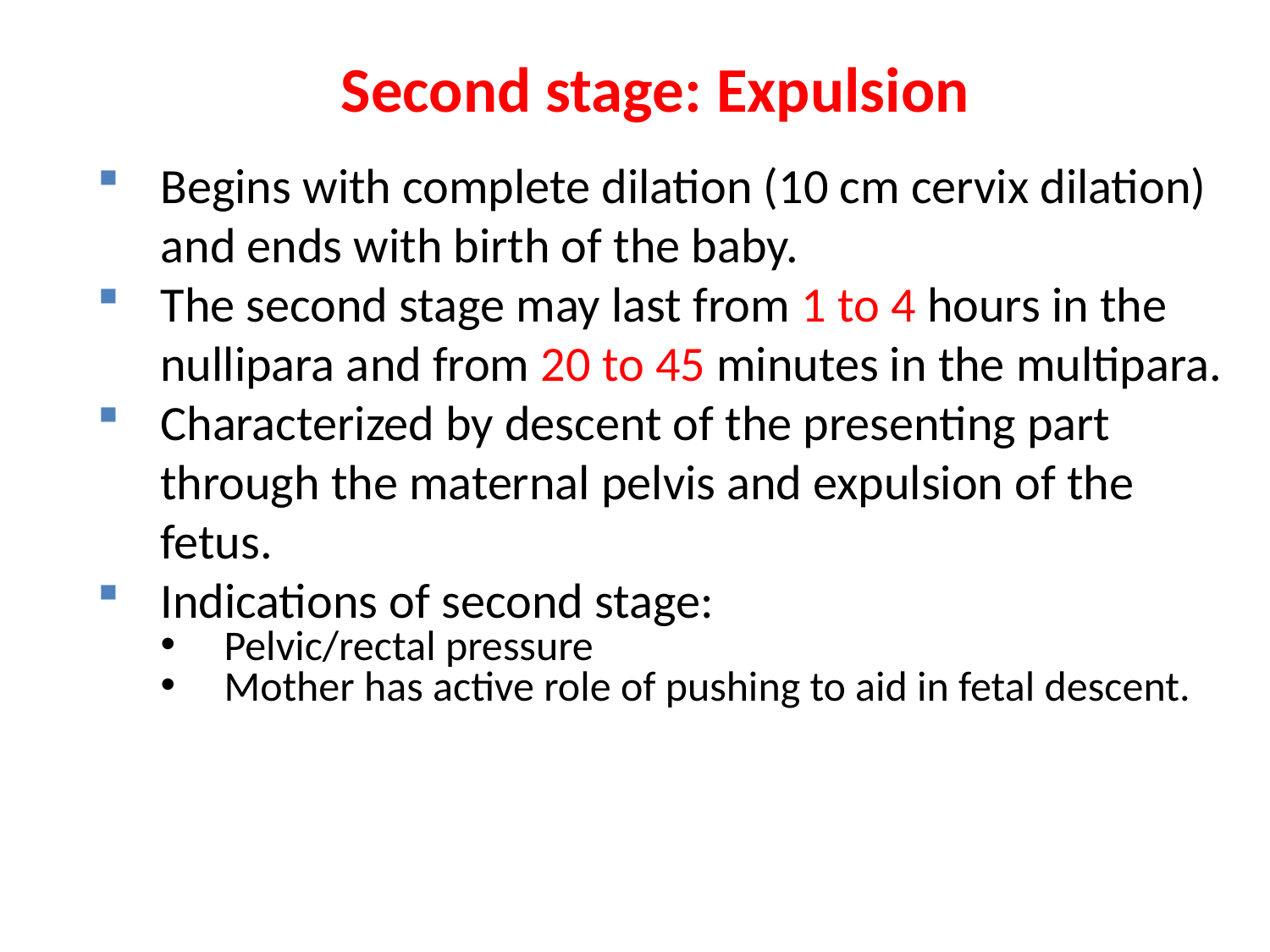

Second stage: Expulsion
Begins with complete dilation (10 cm cervix dilation) and ends with birth of the baby.
The second stage may last from 1 to 4 hours in the nullipara and from 20 to 45 minutes in the multipara.
Characterized by descent of the presenting part through the maternal pelvis and expulsion of the fetus.
Indications of second stage:
Pelvic/rectal pressure
Mother has active role of pushing to aid in fetal descent.